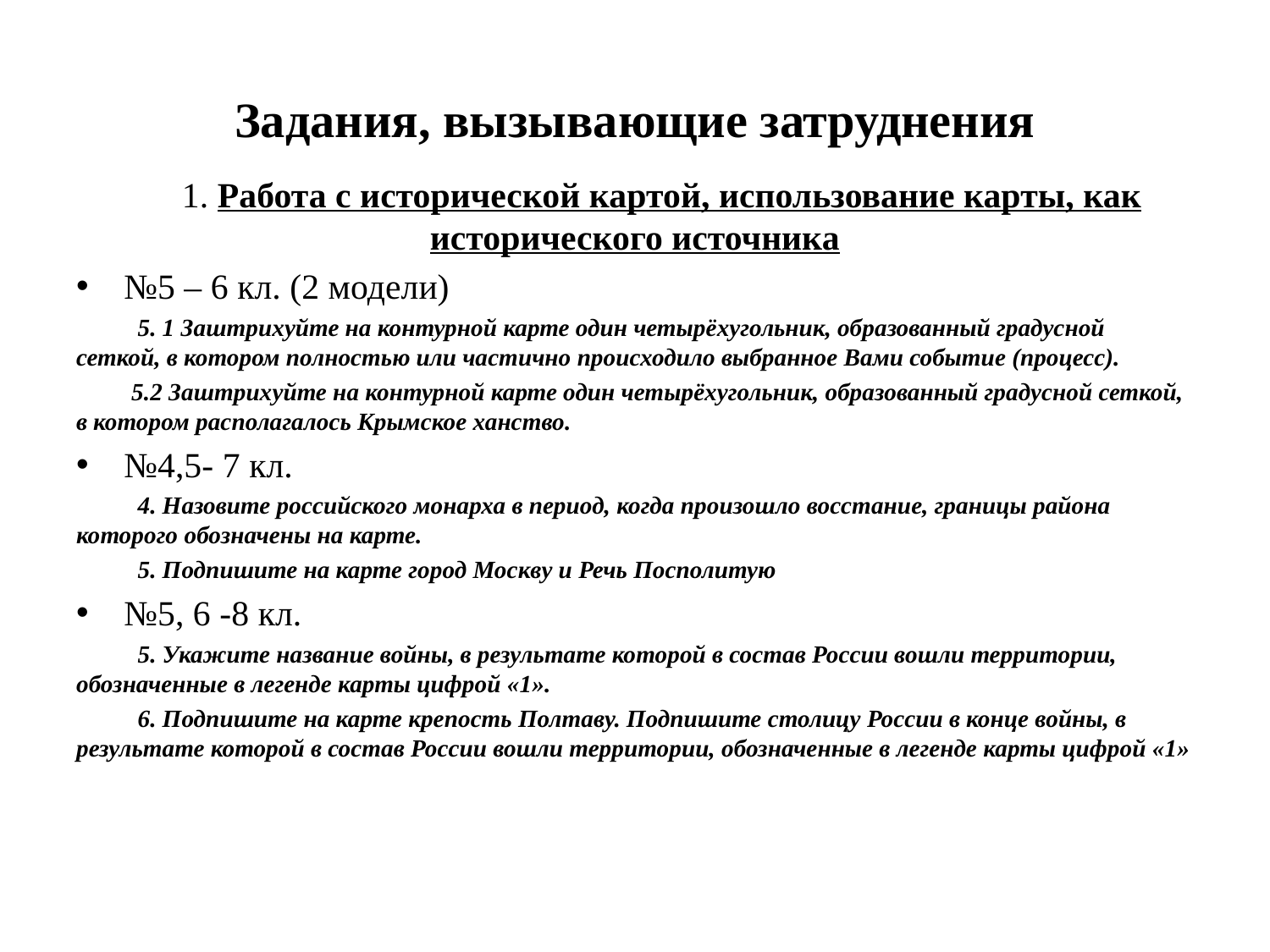

# Задания, вызывающие затруднения
      1. Работа с исторической картой, использование карты, как исторического источника
№5 – 6 кл. (2 модели)
          5. 1 Заштрихуйте на контурной карте один четырёхугольник, образованный градусной сеткой, в котором полностью или частично происходило выбранное Вами событие (процесс).
         5.2 Заштрихуйте на контурной карте один четырёхугольник, образованный градусной сеткой, в котором располагалось Крымское ханство.
№4,5- 7 кл.
          4. Назовите российского монарха в период, когда произошло восстание, границы района которого обозначены на карте.
          5. Подпишите на карте город Москву и Речь Посполитую
№5, 6 -8 кл.
          5. Укажите название войны, в результате которой в состав России вошли территории, обозначенные в легенде карты цифрой «1».
          6. Подпишите на карте крепость Полтаву. Подпишите столицу России в конце войны, в результате которой в состав России вошли территории, обозначенные в легенде карты цифрой «1»